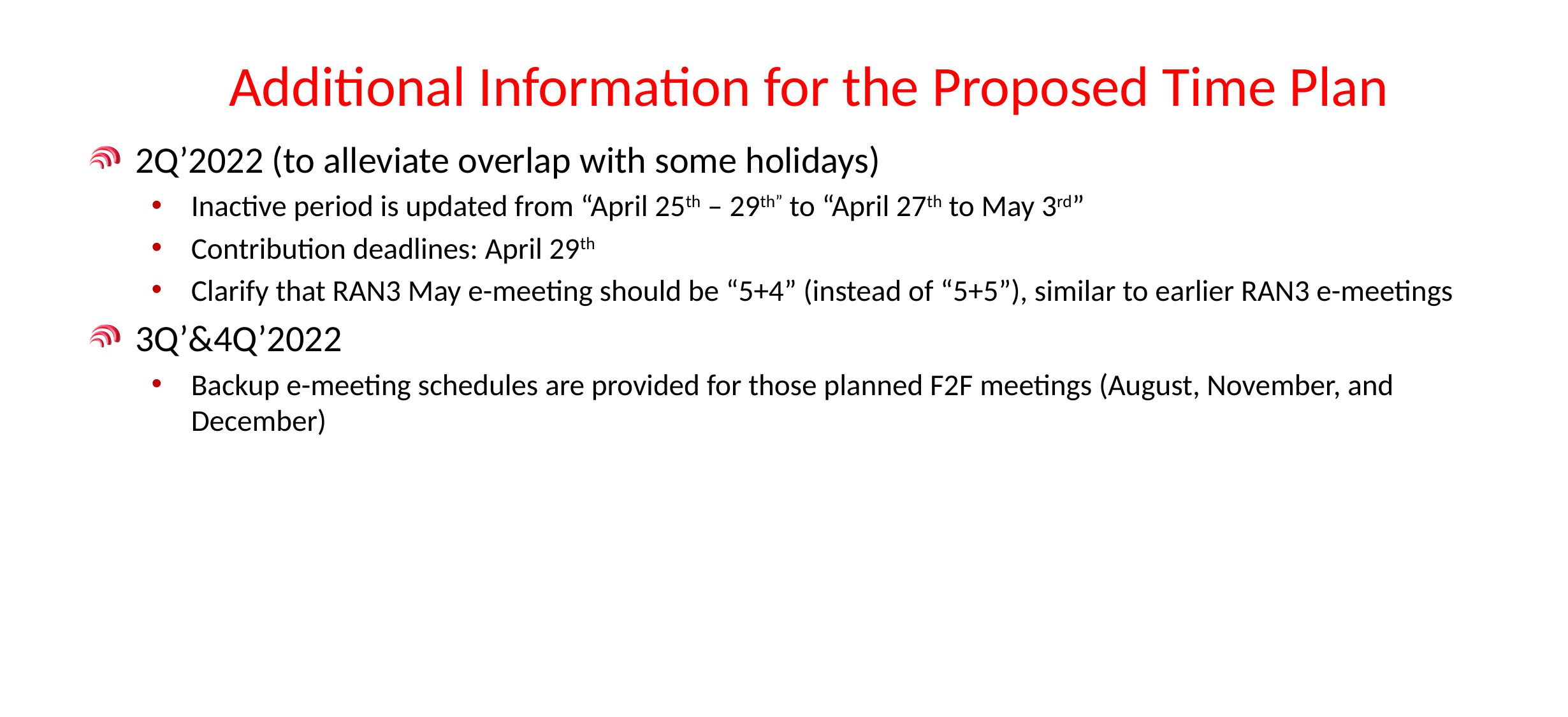

# Additional Information for the Proposed Time Plan
2Q’2022 (to alleviate overlap with some holidays)
Inactive period is updated from “April 25th – 29th” to “April 27th to May 3rd”
Contribution deadlines: April 29th
Clarify that RAN3 May e-meeting should be “5+4” (instead of “5+5”), similar to earlier RAN3 e-meetings
3Q’&4Q’2022
Backup e-meeting schedules are provided for those planned F2F meetings (August, November, and December)